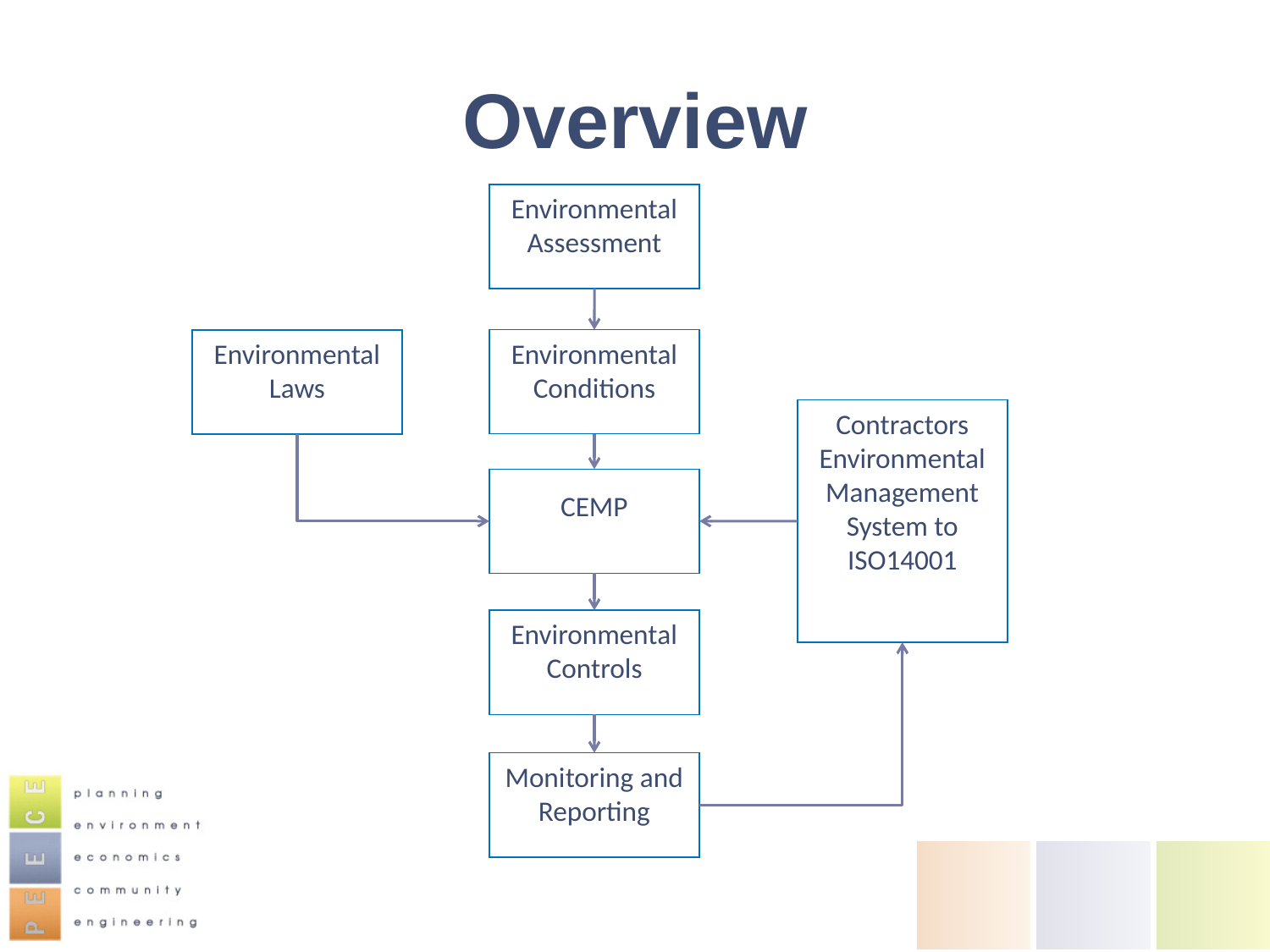

# Overview

Environmental Assessment
Environmental Laws
Environmental Conditions
Contractors Environmental Management System to ISO14001

CEMP
Environmental Controls
Monitoring and Reporting